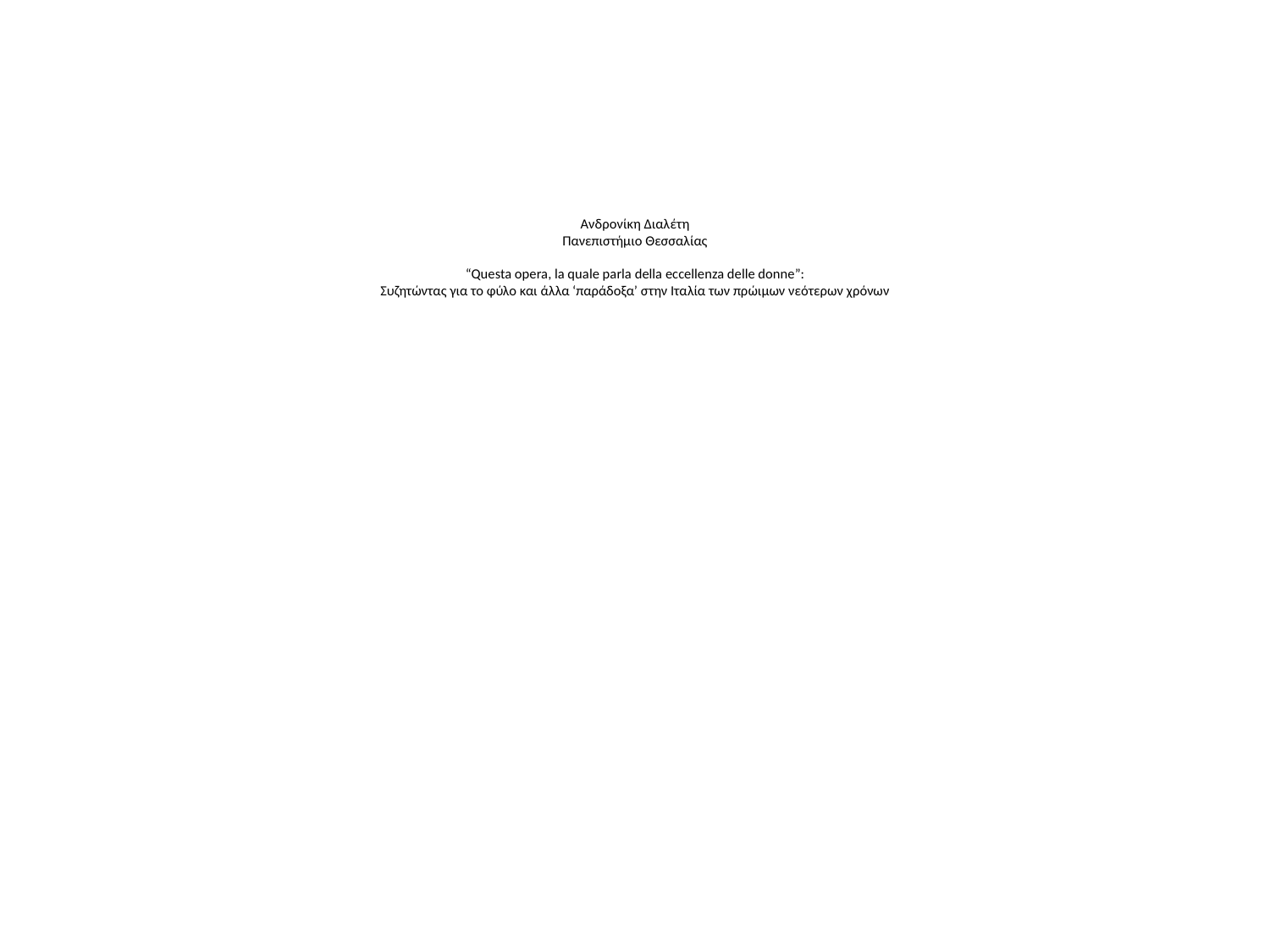

# Ανδρονίκη Διαλέτη Πανεπιστήμιο Θεσσαλίας “Questa opera, la quale parla della eccellenza delle donne”: Συζητώντας για το φύλο και άλλα ‘παράδοξα’ στην Ιταλία των πρώιμων νεότερων χρόνων